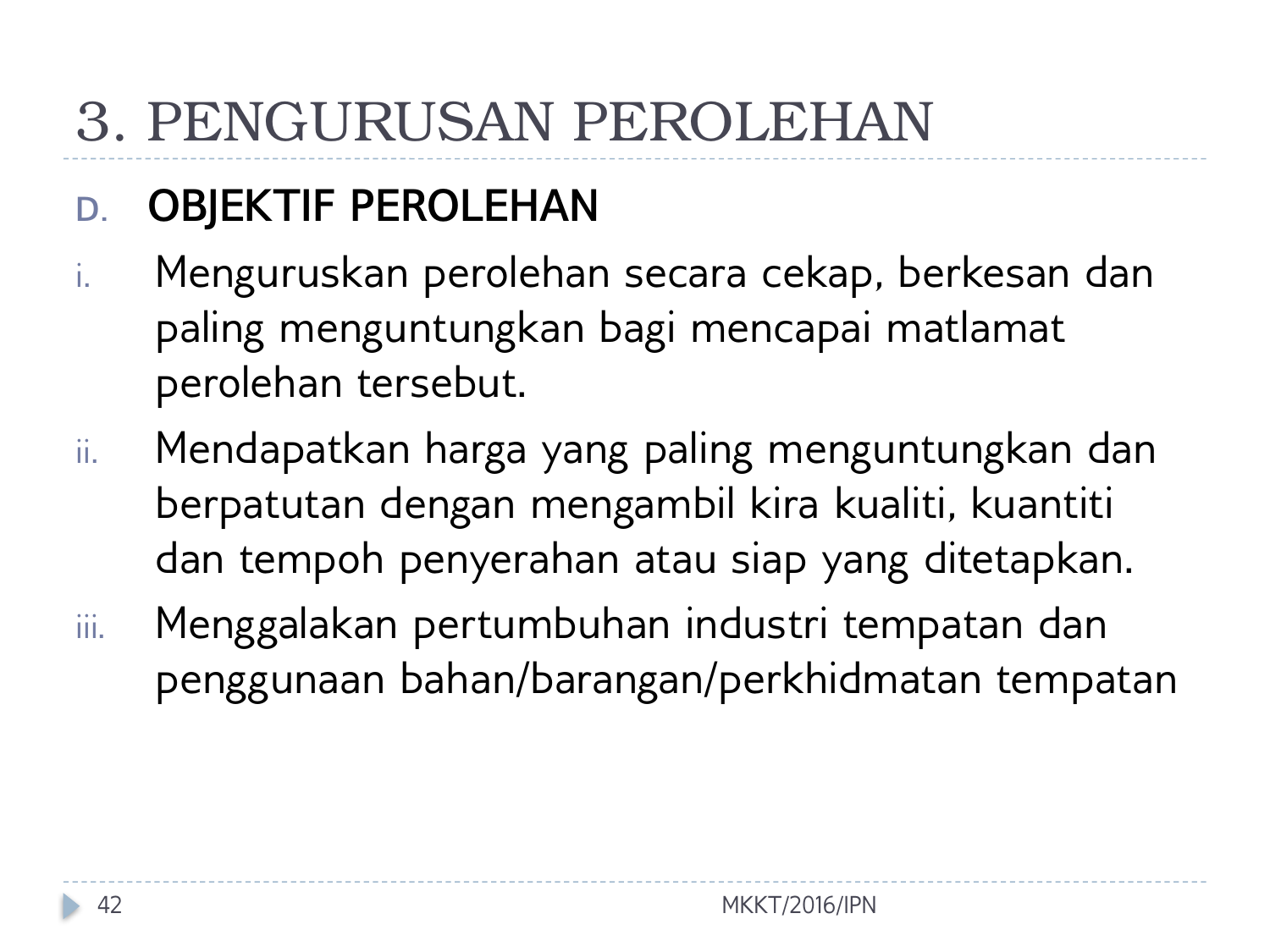

# 3. PENGURUSAN PEROLEHAN
OBJEKTIF PEROLEHAN
Menguruskan perolehan secara cekap, berkesan dan paling menguntungkan bagi mencapai matlamat perolehan tersebut.
Mendapatkan harga yang paling menguntungkan dan berpatutan dengan mengambil kira kualiti, kuantiti dan tempoh penyerahan atau siap yang ditetapkan.
Menggalakan pertumbuhan industri tempatan dan penggunaan bahan/barangan/perkhidmatan tempatan

42
MKKT/2016/IPN